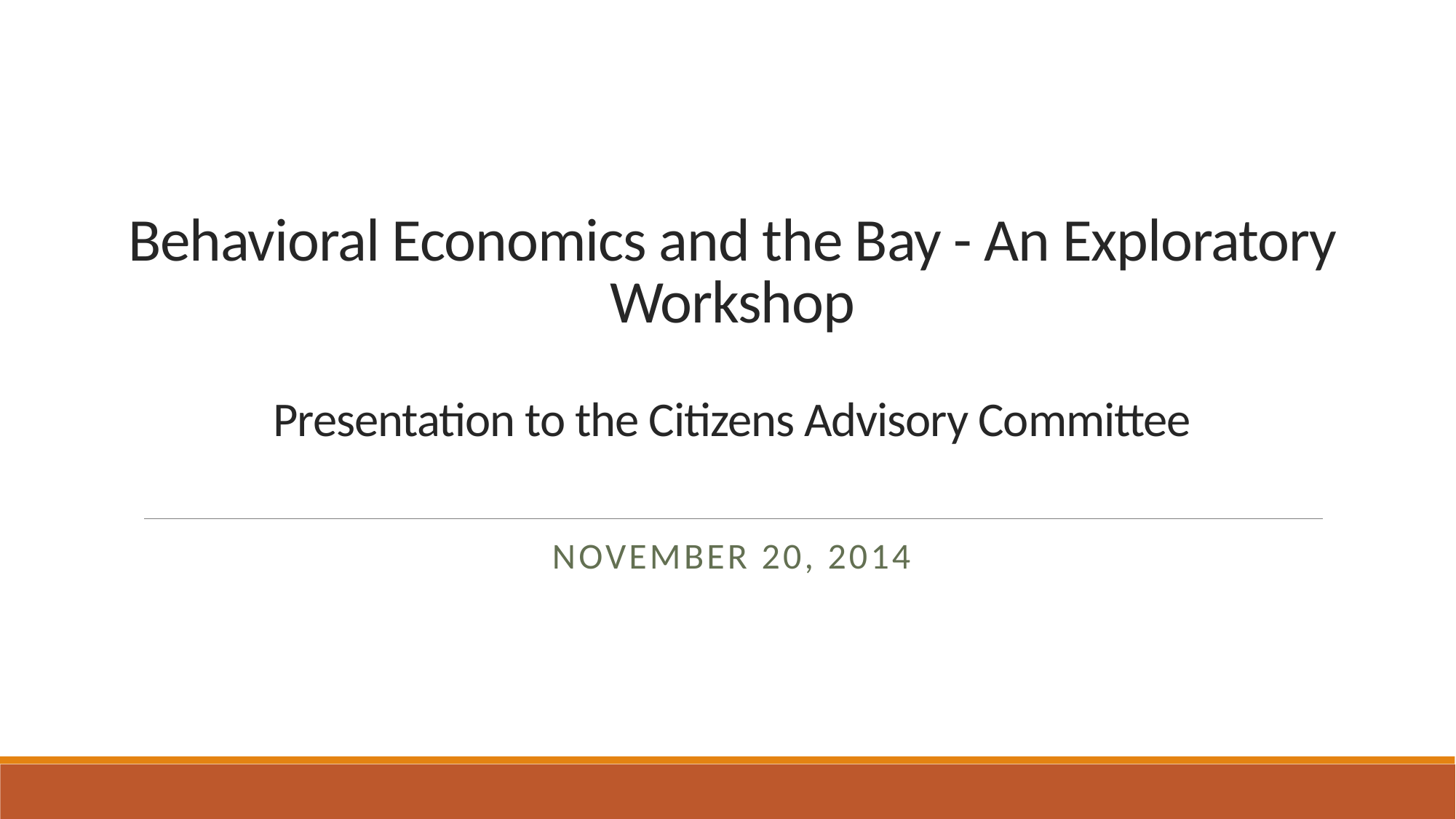

# Behavioral Economics and the Bay - An Exploratory Workshop Presentation to the Citizens Advisory Committee
November 20, 2014